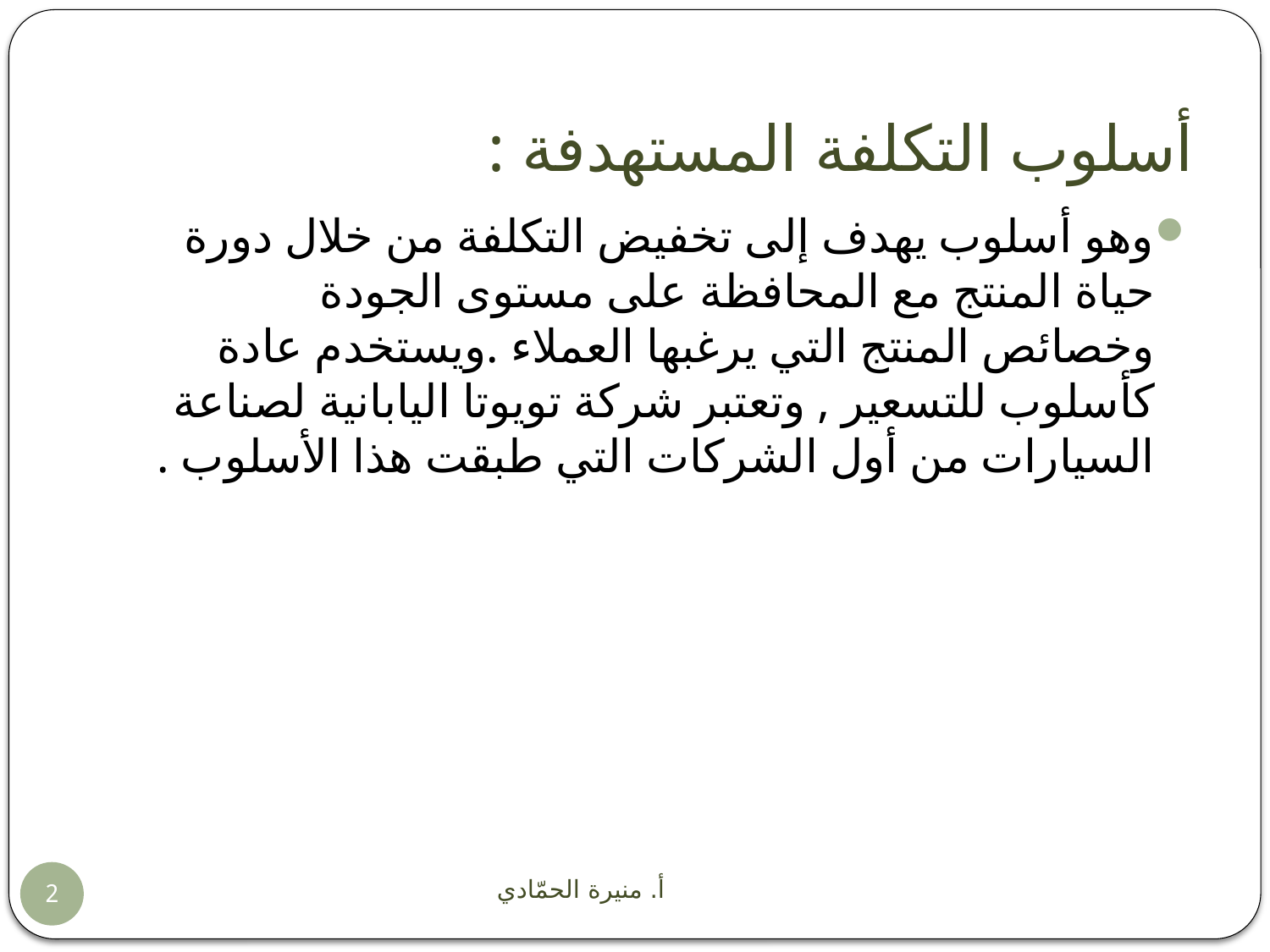

# أسلوب التكلفة المستهدفة :
وهو أسلوب يهدف إلى تخفيض التكلفة من خلال دورة حياة المنتج مع المحافظة على مستوى الجودة وخصائص المنتج التي يرغبها العملاء .ويستخدم عادة كأسلوب للتسعير , وتعتبر شركة تويوتا اليابانية لصناعة السيارات من أول الشركات التي طبقت هذا الأسلوب .
أ. منيرة الحمّادي
2